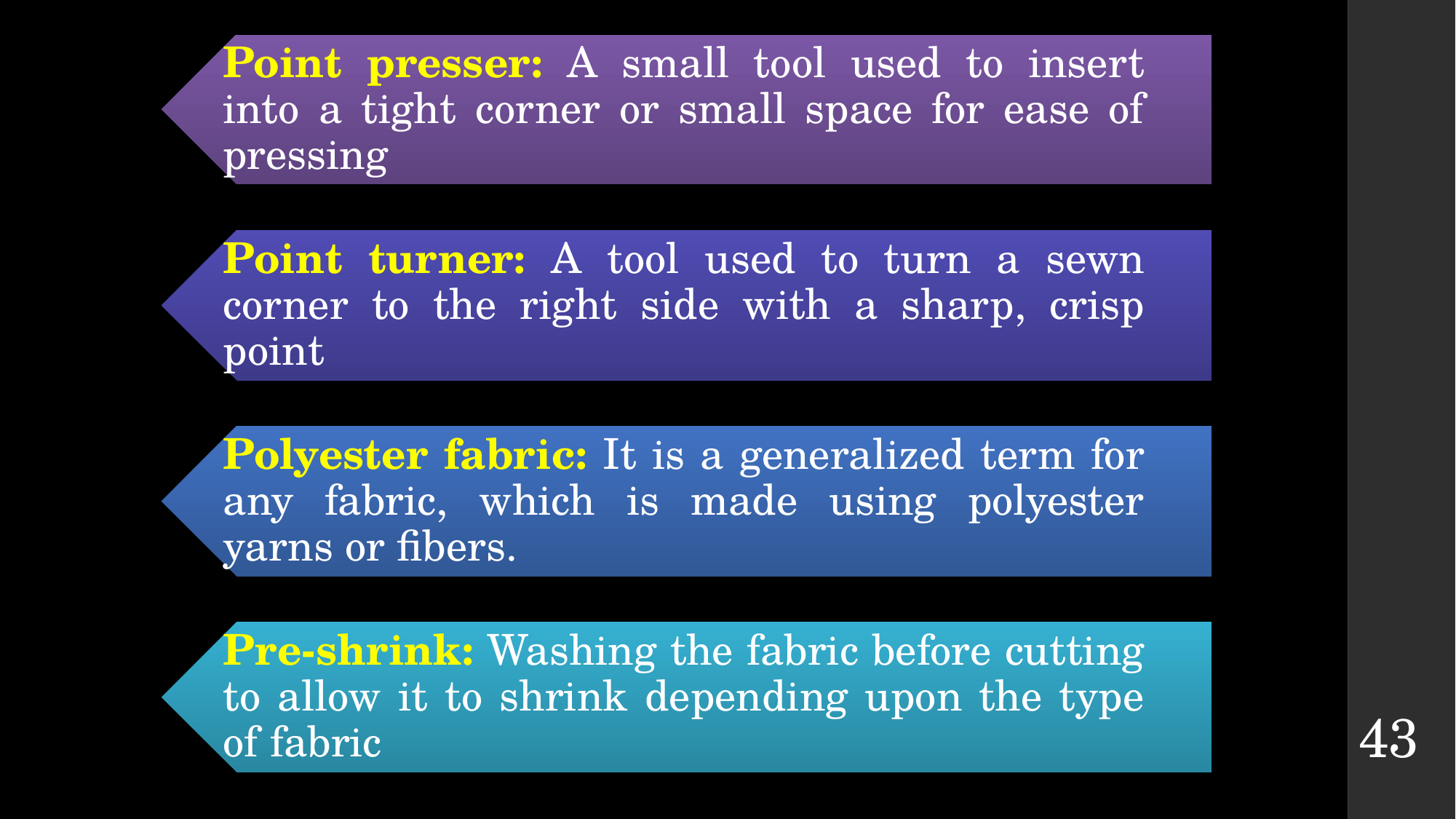

Point presser: A small tool used to insert into a tight corner or small space for ease of pressing
Point turner: A tool used to turn a sewn corner to the right side with a sharp, crisp point
Polyester fabric: It is a generalized term for any fabric, which is made using polyester yarns or fibers.
Pre-shrink: Washing the fabric before cutting to allow it to shrink depending upon the type of fabric
43